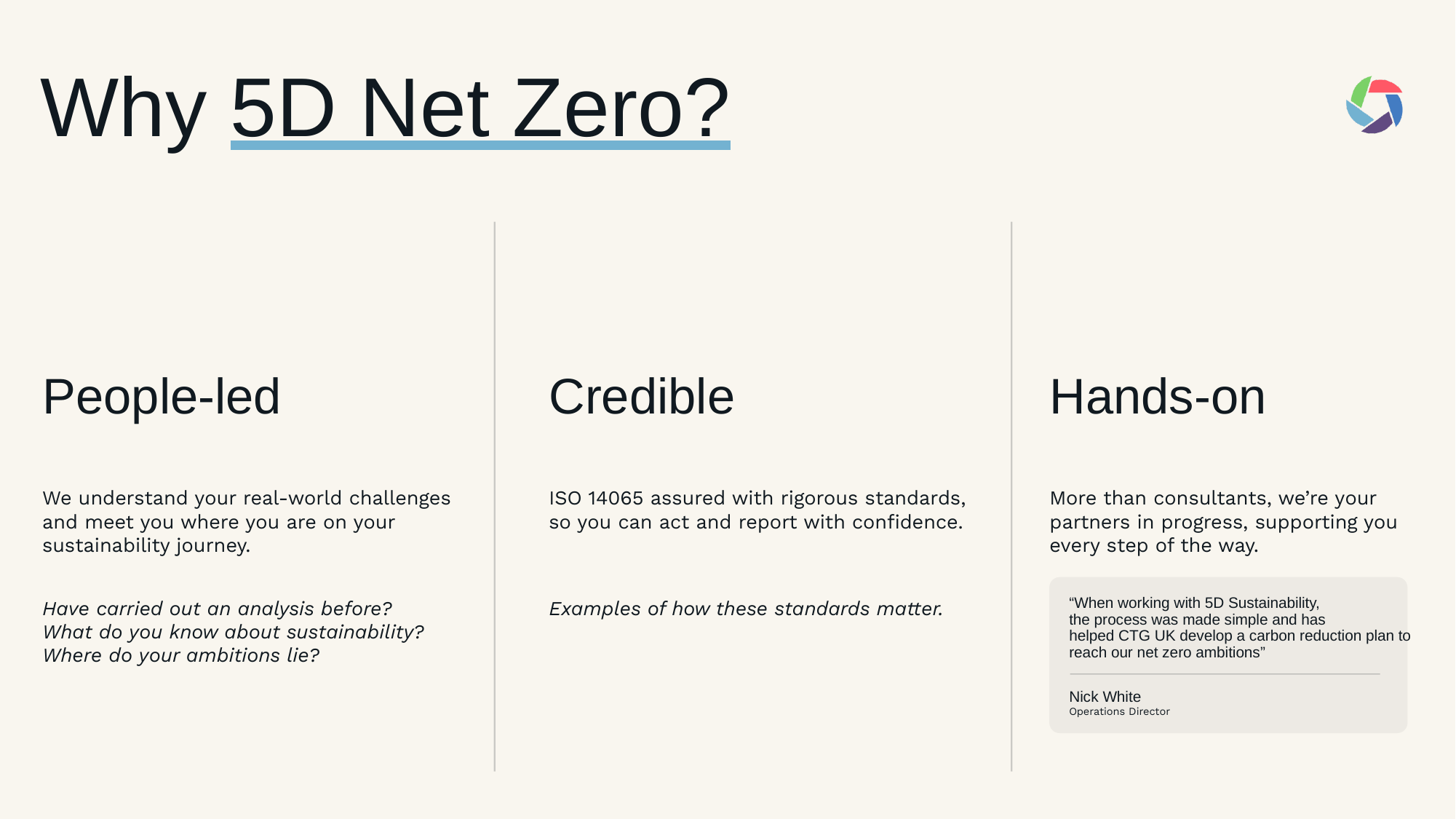

# Why 5D Net Zero?
People-led
Credible
Hands-on
We understand your real-world challenges and meet you where you are on your sustainability journey.

ISO 14065 assured with rigorous standards, so you can act and report with confidence.
More than consultants, we’re your partners in progress, supporting you every step of the way.

Have carried out an analysis before?
What do you know about sustainability? Where do your ambitions lie?

Examples of how these standards matter.
“When working with 5D Sustainability,
the process was made simple and has
helped CTG UK develop a carbon reduction plan to reach our net zero ambitions”
Nick White
Operations Director